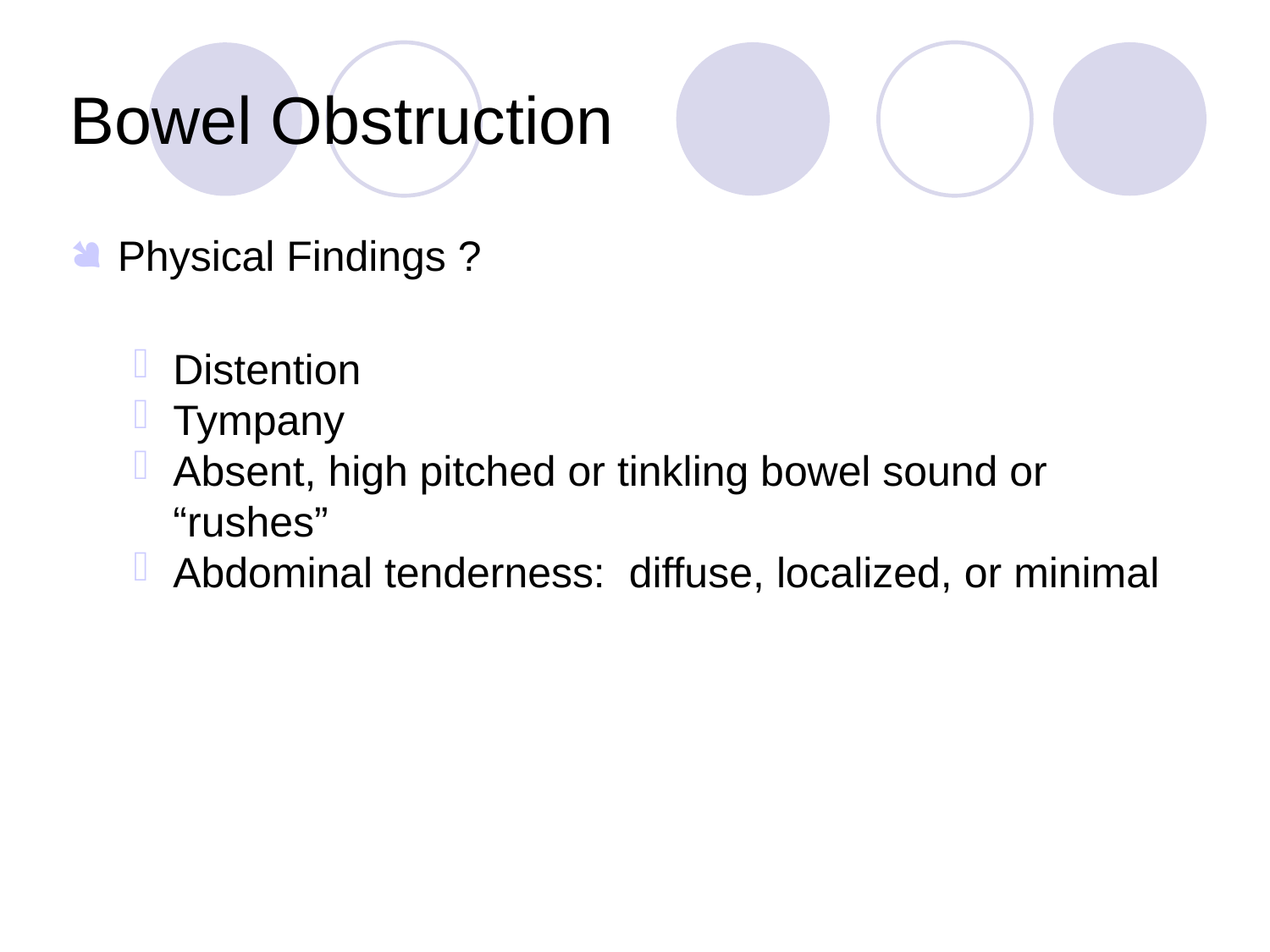

Bowel Obstruction
Physical Findings ?

Distention
Tympany
Absent, high pitched or tinkling bowel sound or “rushes”
Abdominal tenderness:  diffuse, localized, or minimal